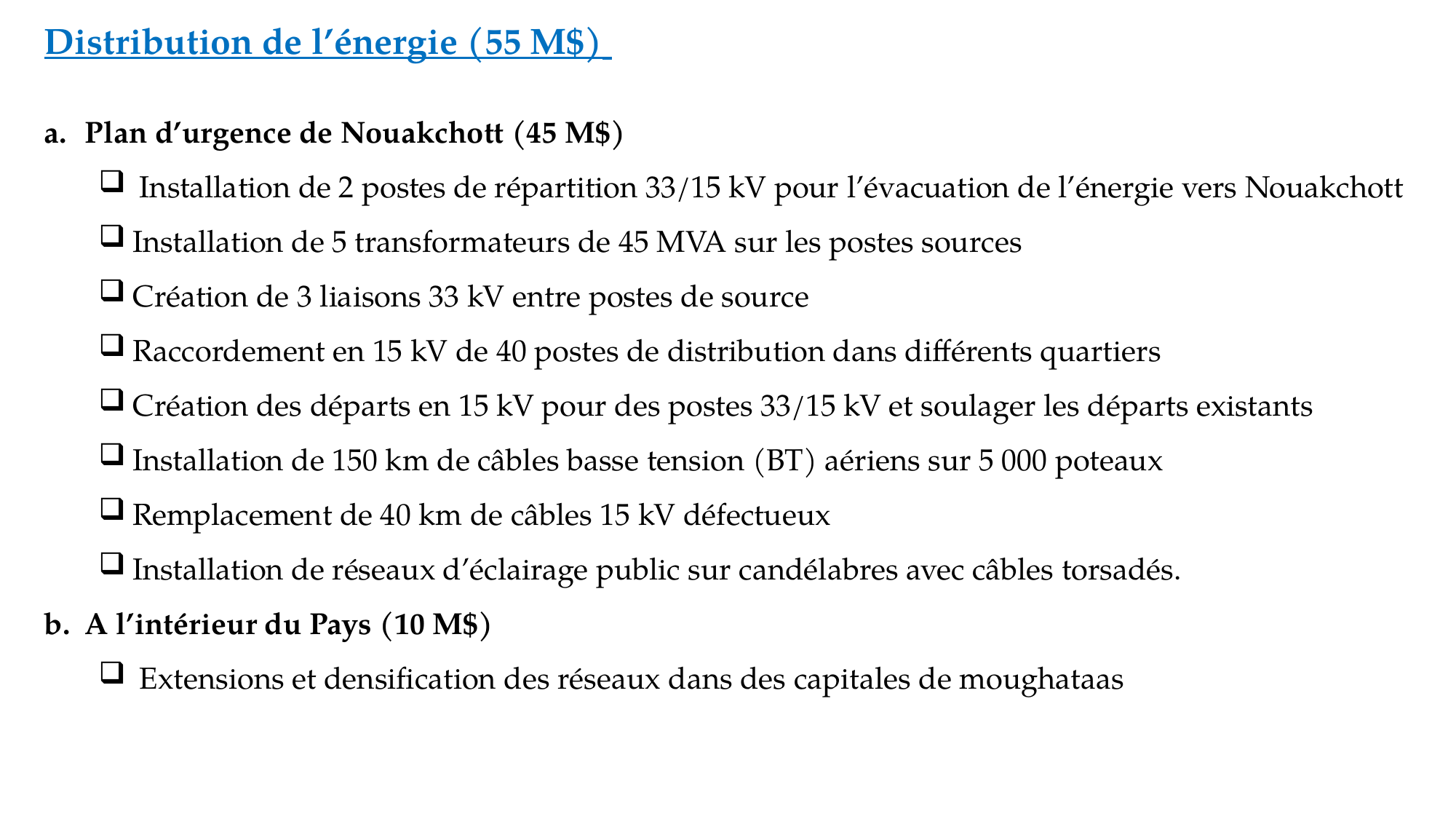

Distribution de l’énergie (55 M$)

Plan d’urgence de Nouakchott (45 M$)
Installation de 2 postes de répartition 33/15 kV pour l’évacuation de l’énergie vers Nouakchott
Installation de 5 transformateurs de 45 MVA sur les postes sources
Création de 3 liaisons 33 kV entre postes de source
Raccordement en 15 kV de 40 postes de distribution dans différents quartiers
Création des départs en 15 kV pour des postes 33/15 kV et soulager les départs existants
Installation de 150 km de câbles basse tension (BT) aériens sur 5 000 poteaux
Remplacement de 40 km de câbles 15 kV défectueux
Installation de réseaux d’éclairage public sur candélabres avec câbles torsadés.
A l’intérieur du Pays (10 M$)
Extensions et densification des réseaux dans des capitales de moughataas